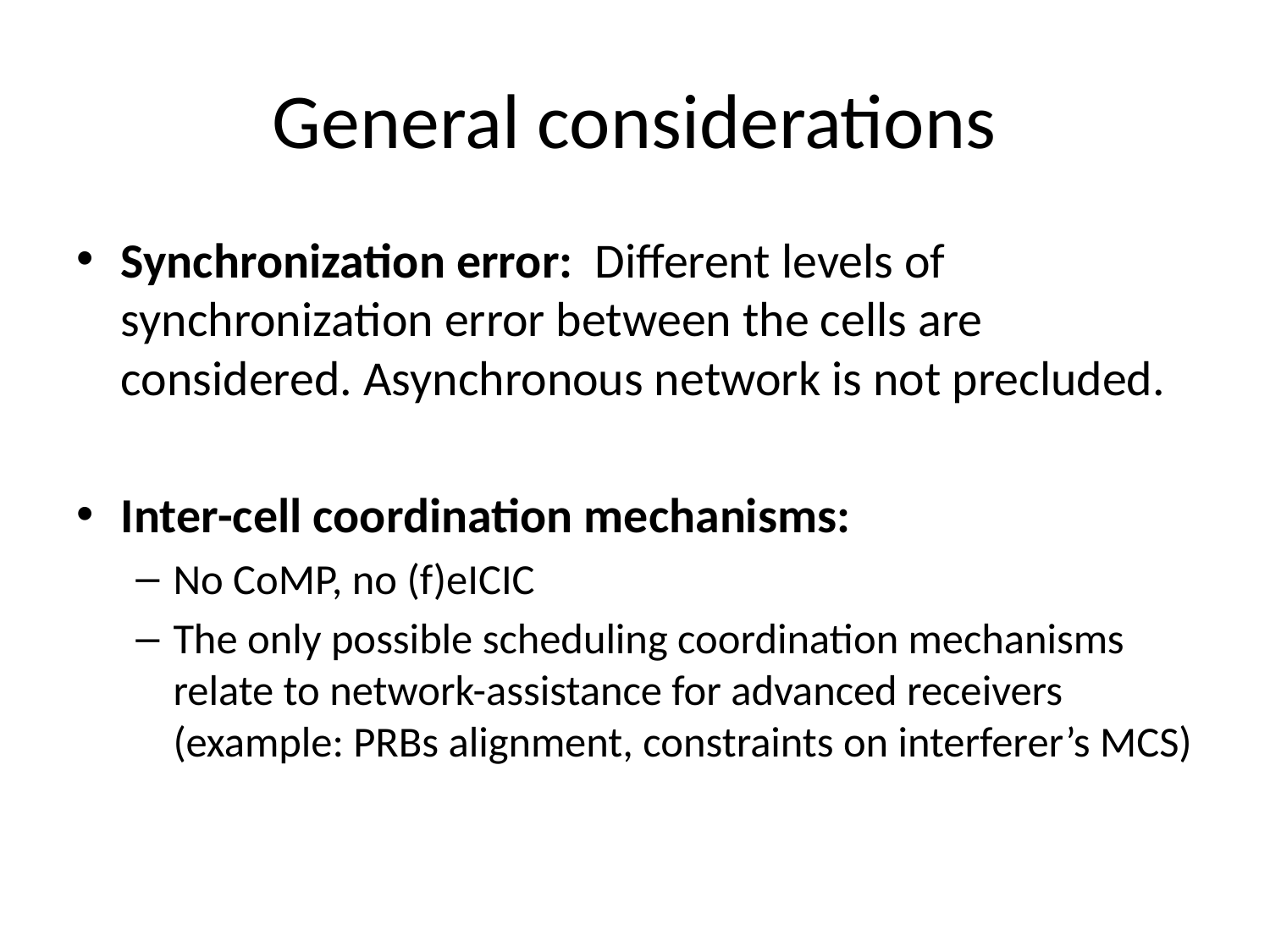

# General considerations
Synchronization error:  Different levels of synchronization error between the cells are considered. Asynchronous network is not precluded.

Inter-cell coordination mechanisms:
No CoMP, no (f)eICIC
The only possible scheduling coordination mechanisms relate to network-assistance for advanced receivers (example: PRBs alignment, constraints on interferer’s MCS)